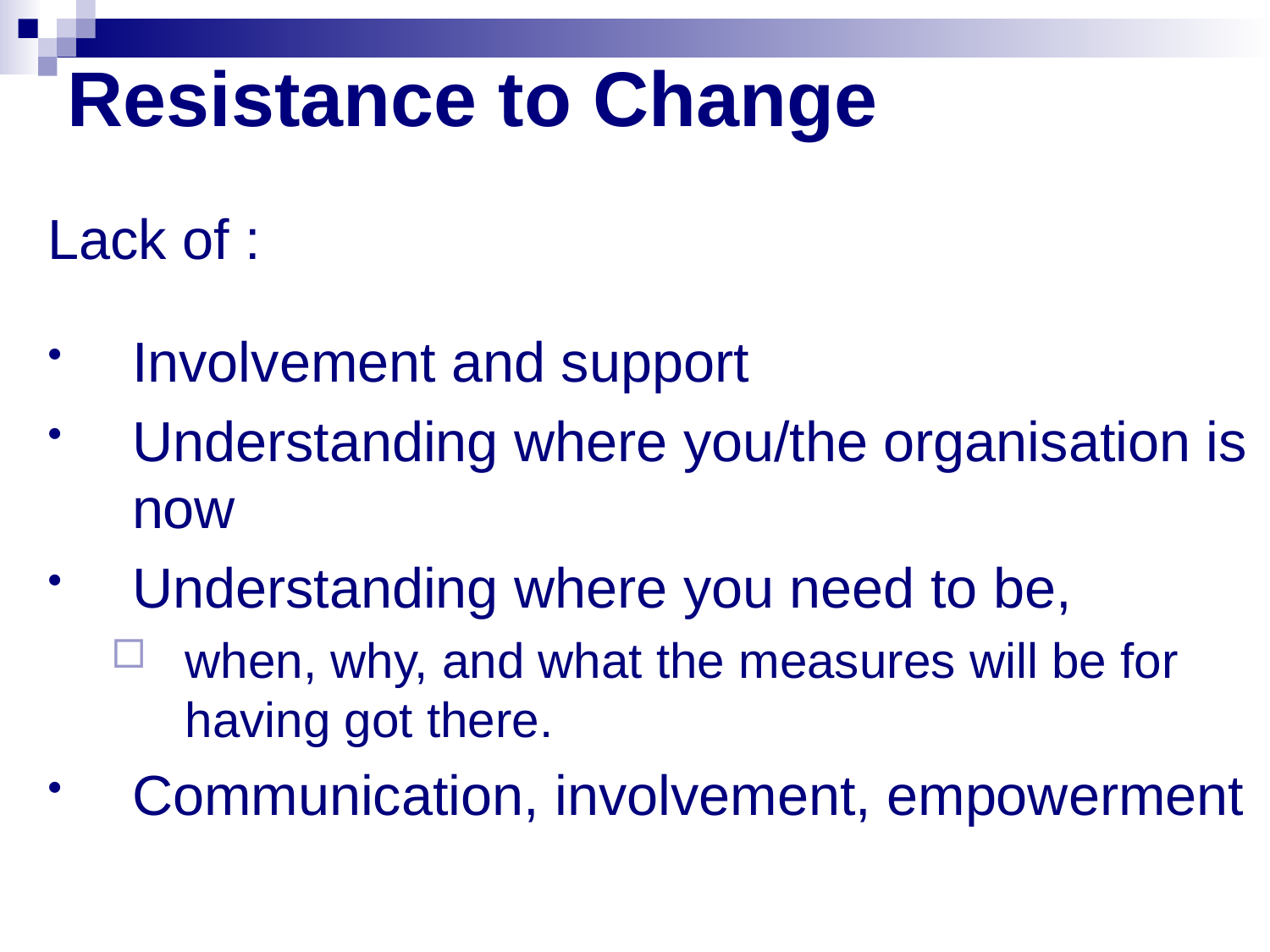

# Resistance to Change
Lack of :

Involvement and support
Understanding where you/the organisation is now
Understanding where you need to be,
when, why, and what the measures will be for having got there.
Communication, involvement, empowerment